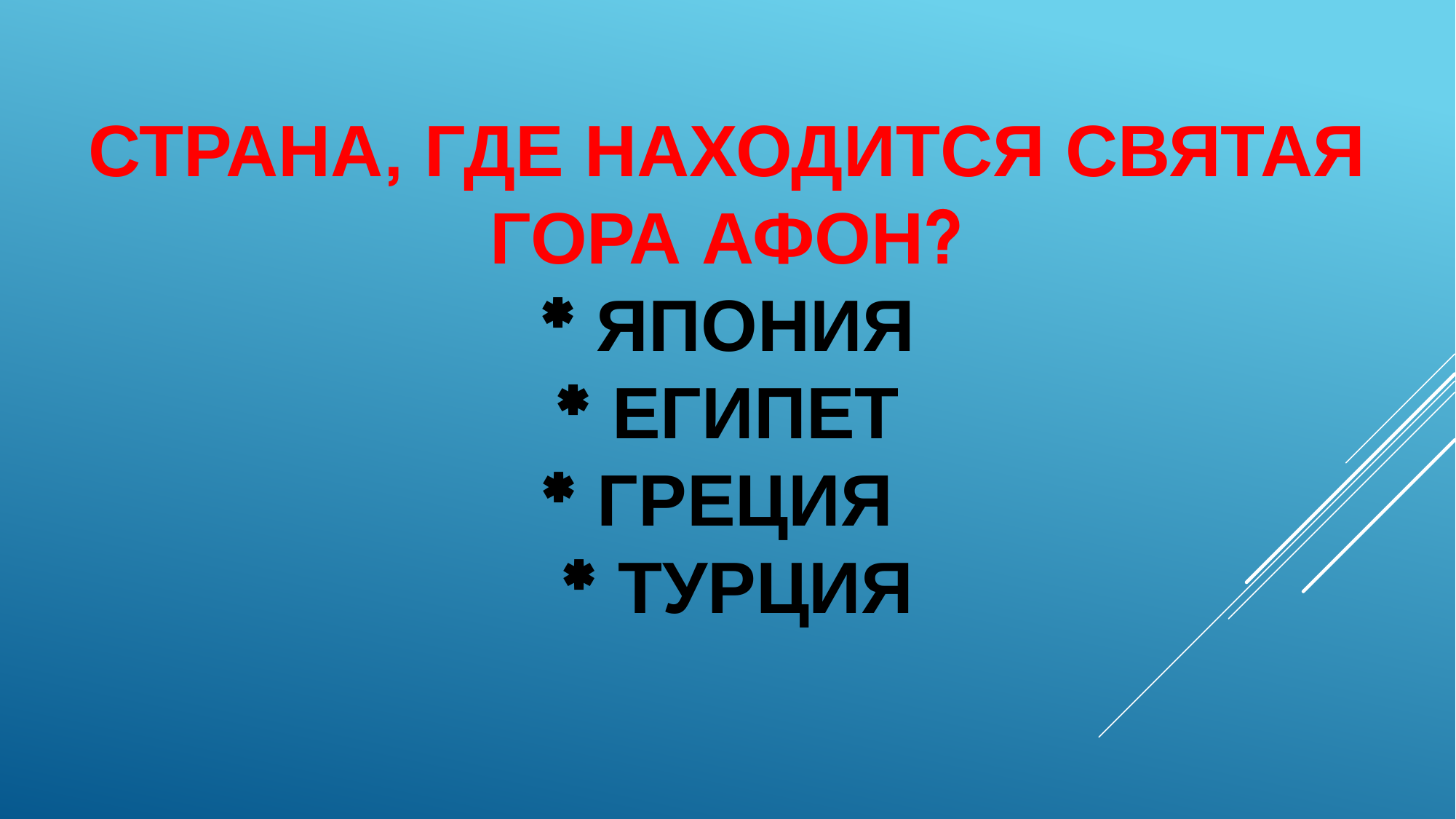

# Страна, где находится святая гора афон? * Япония * Египет * Греция * Турция